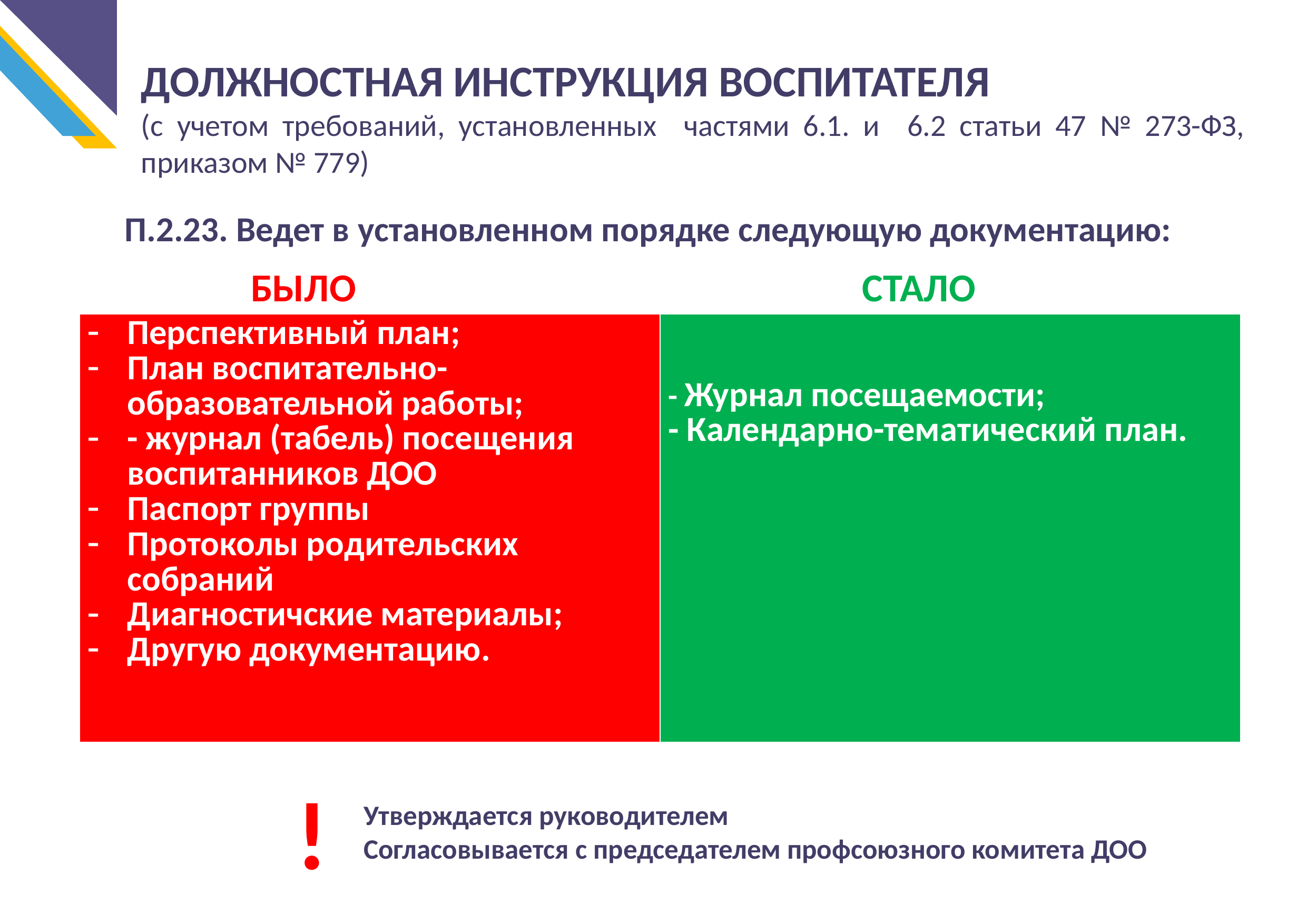

ДОЛЖНОСТНАЯ ИНСТРУКЦИЯ ВОСПИТАТЕЛЯ
(с учетом требований, установленных  частями 6.1. и  6.2 статьи 47 № 273-ФЗ, приказом № 779)
П.2.23. Ведет в установленном порядке следующую документацию:
СТАЛО
БЫЛО
| Перспективный план; План воспитательно-образовательной работы; - журнал (табель) посещения воспитанников ДОО Паспорт группы Протоколы родительских собраний Диагностичские материалы; Другую документацию. | - Журнал посещаемости; - Календарно-тематический план. |
| --- | --- |
СТАЛО
!
Утверждается руководителем
Согласовывается с председателем профсоюзного комитета ДОО